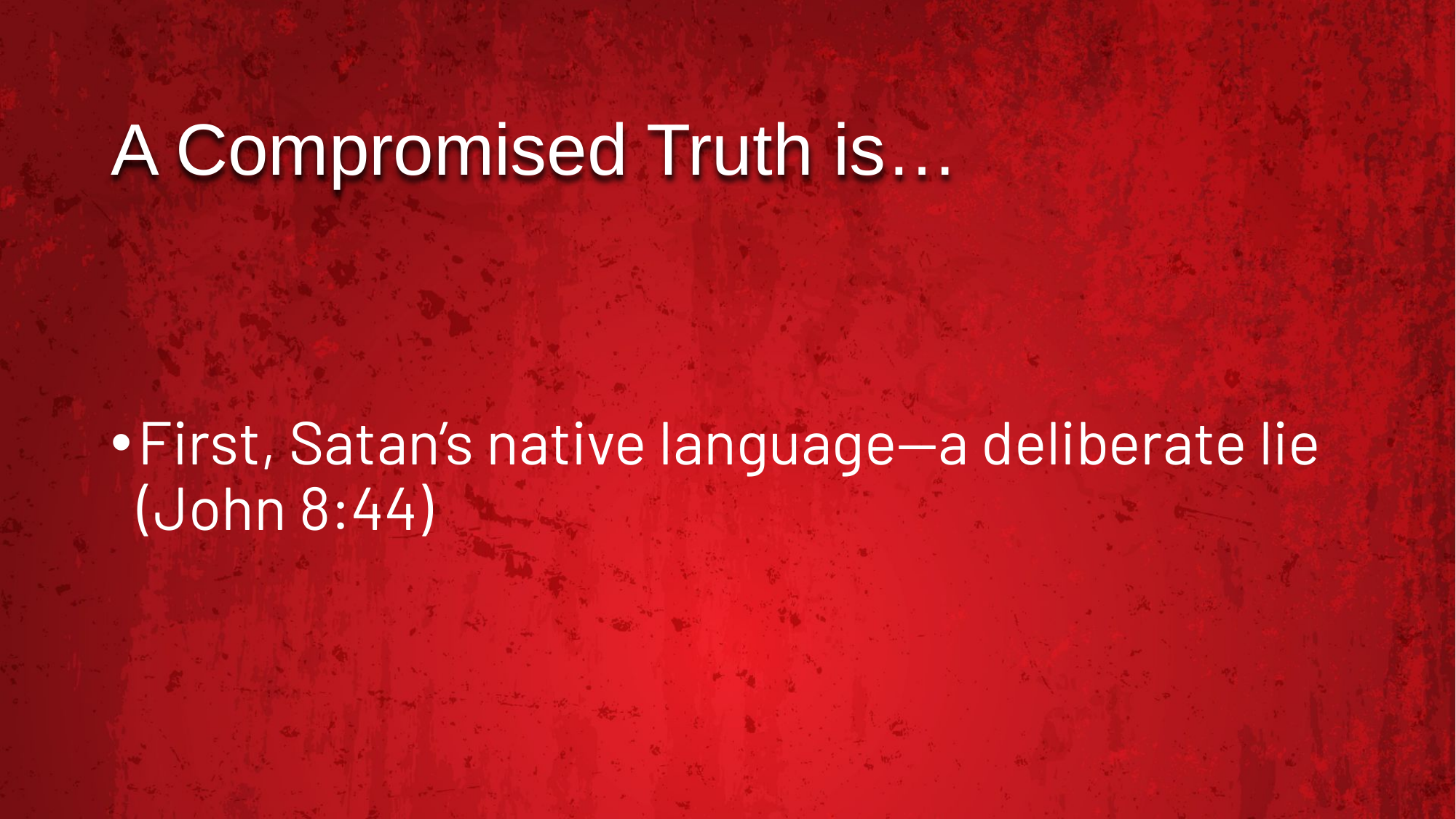

# A Compromised Truth is…
First, Satan’s native language—a deliberate lie (John 8:44)